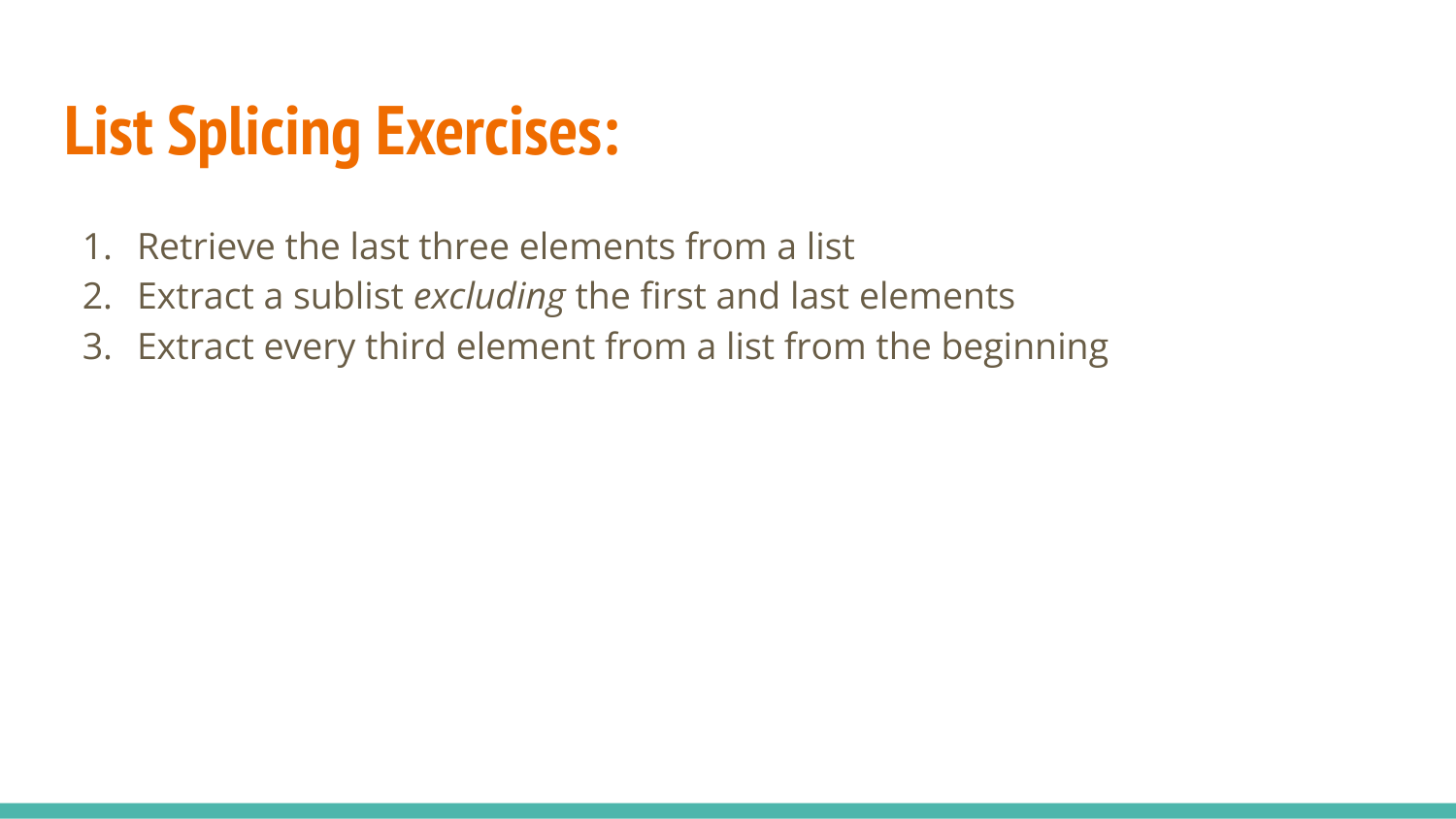

# List Splicing Exercises:

Retrieve the last three elements from a list
Extract a sublist excluding the first and last elements
Extract every third element from a list from the beginning